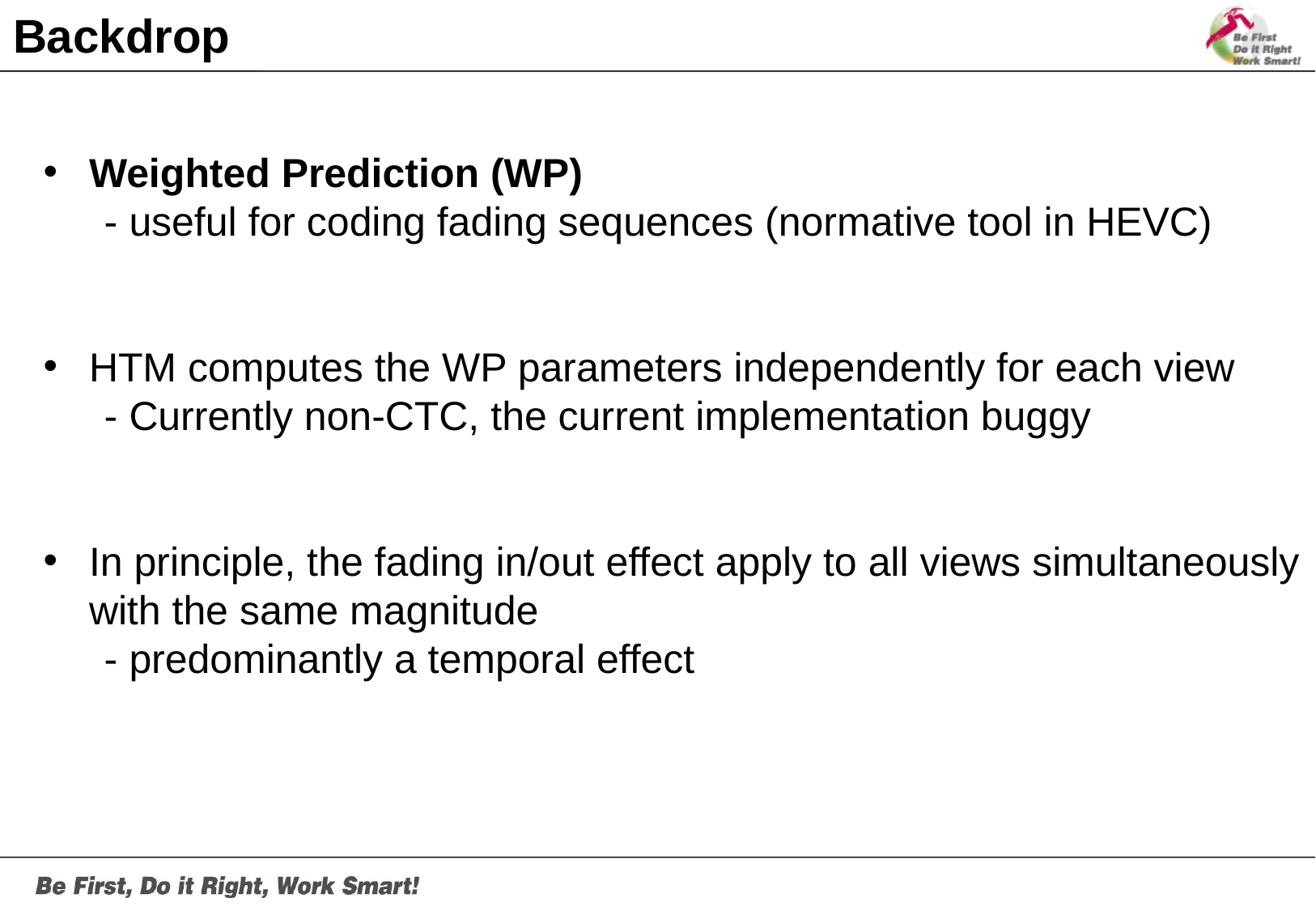

Backdrop

Weighted Prediction (WP)
- useful for coding fading sequences (normative tool in HEVC)

HTM computes the WP parameters independently for each view
- Currently non-CTC, the current implementation buggy

In principle, the fading in/out effect apply to all views simultaneously with the same magnitude
- predominantly a temporal effect